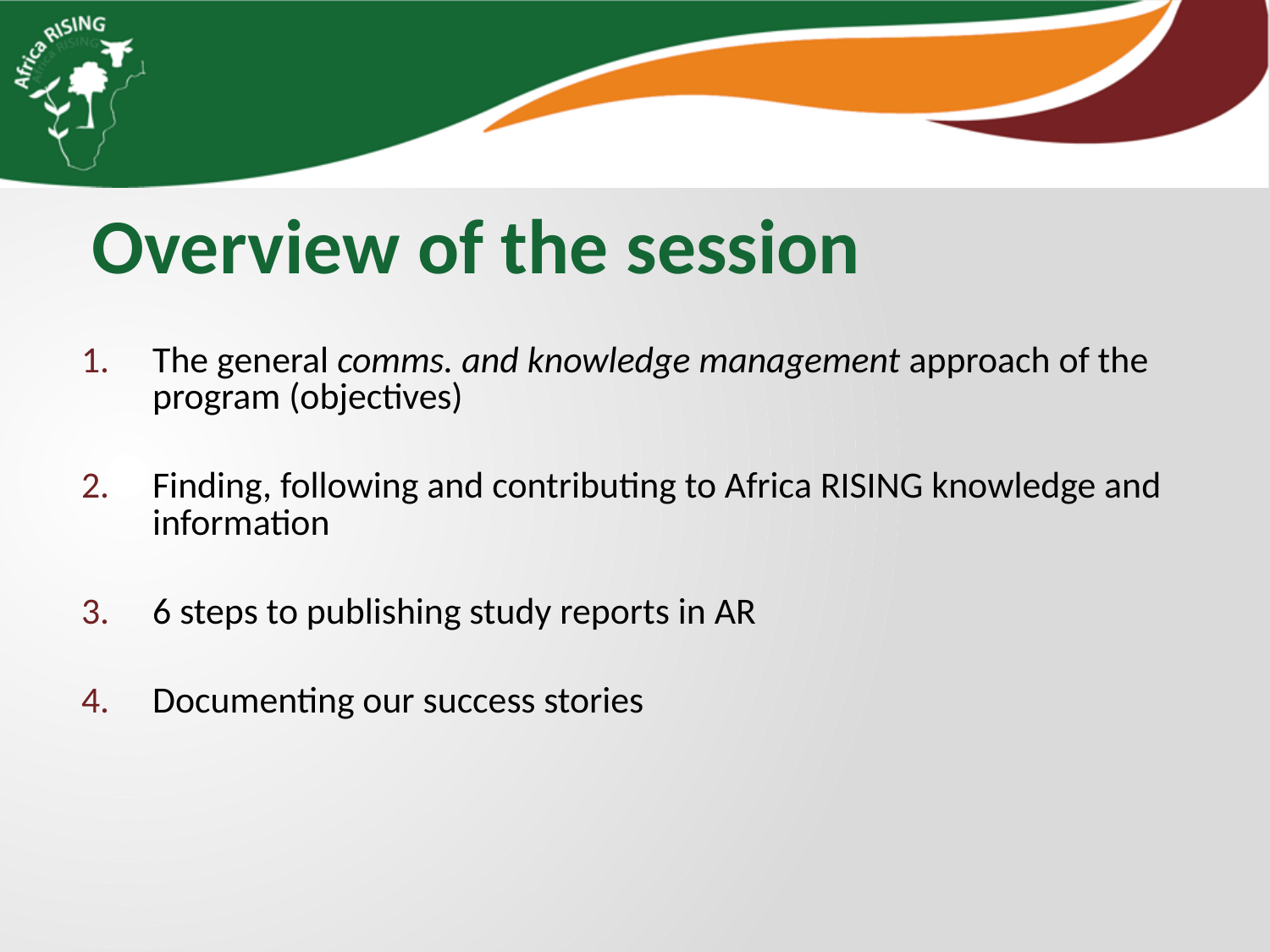

Overview of the session
The general comms. and knowledge management approach of the program (objectives)

Finding, following and contributing to Africa RISING knowledge and information

6 steps to publishing study reports in AR

Documenting our success stories